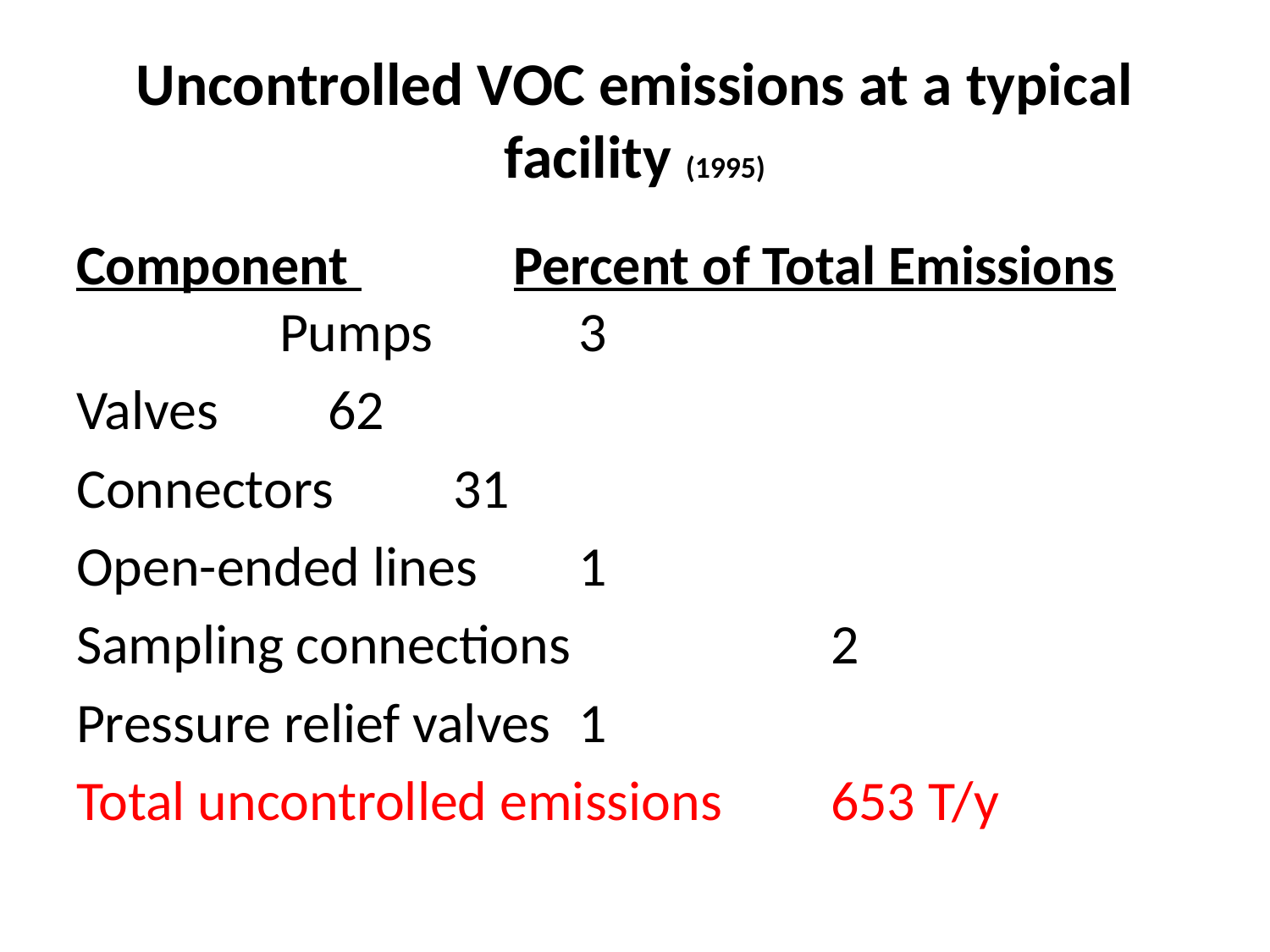

# Uncontrolled VOC emissions at a typical facility (1995)
Component             Percent of Total Emissions                       Pumps  					3
Valves  					62
Connectors 				31
Open-ended lines 			1
Sampling connections  		2
Pressure relief valves			1
Total uncontrolled emissions       		653 T/y